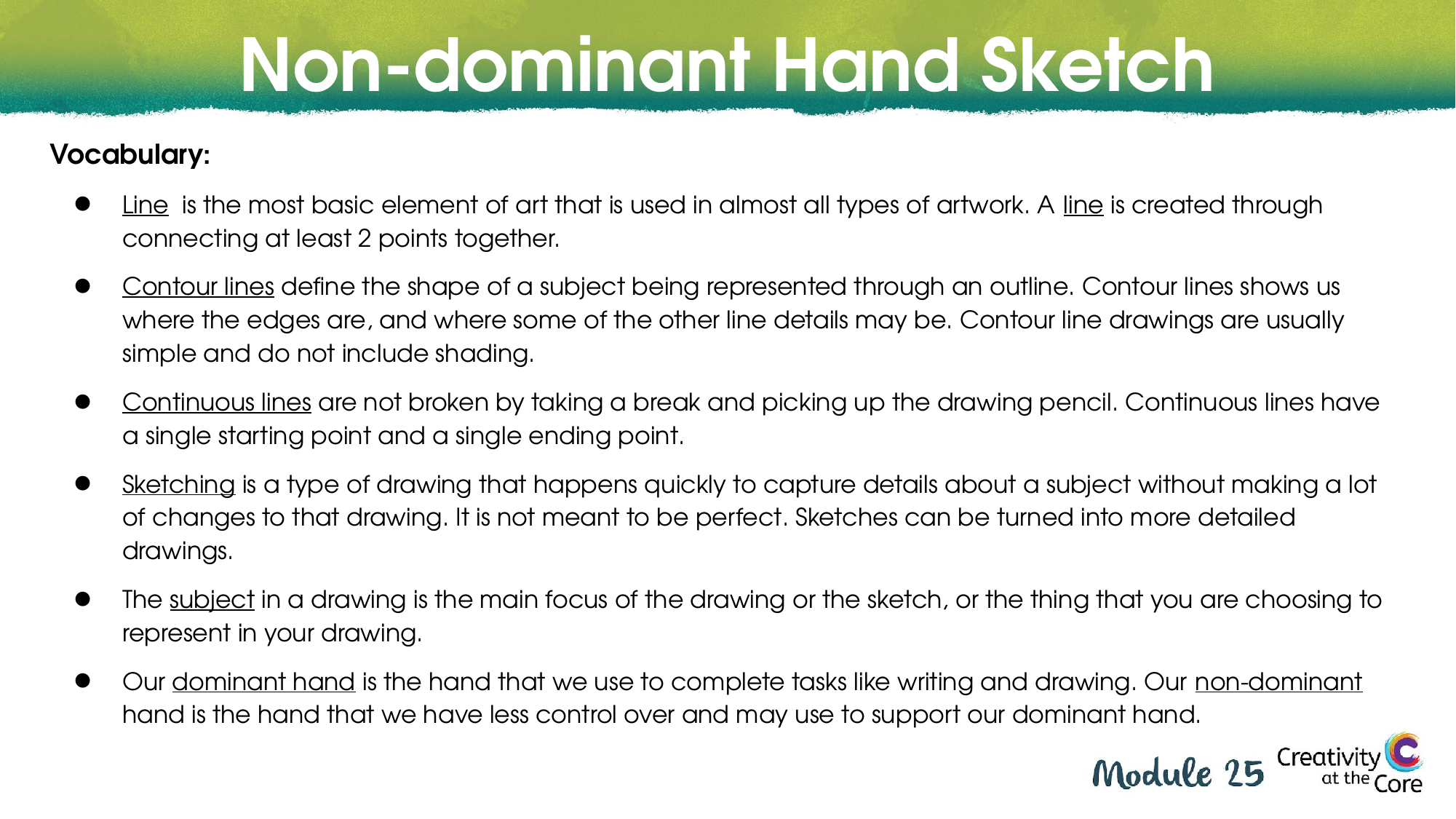

Non-dominant Hand Sketch
Vocabulary:
Line  is the most basic element of art that is used in almost all types of artwork. A line is created through connecting at least 2 points together.
Contour lines define the shape of a subject being represented through an outline. Contour lines shows us where the edges are, and where some of the other line details may be. Contour line drawings are usually simple and do not include shading.
Continuous lines are not broken by taking a break and picking up the drawing pencil. Continuous lines have a single starting point and a single ending point.
Sketching is a type of drawing that happens quickly to capture details about a subject without making a lot of changes to that drawing. It is not meant to be perfect. Sketches can be turned into more detailed drawings.
The subject in a drawing is the main focus of the drawing or the sketch, or the thing that you are choosing to represent in your drawing.
Our dominant hand is the hand that we use to complete tasks like writing and drawing. Our non-dominant hand is the hand that we have less control over and may use to support our dominant hand.